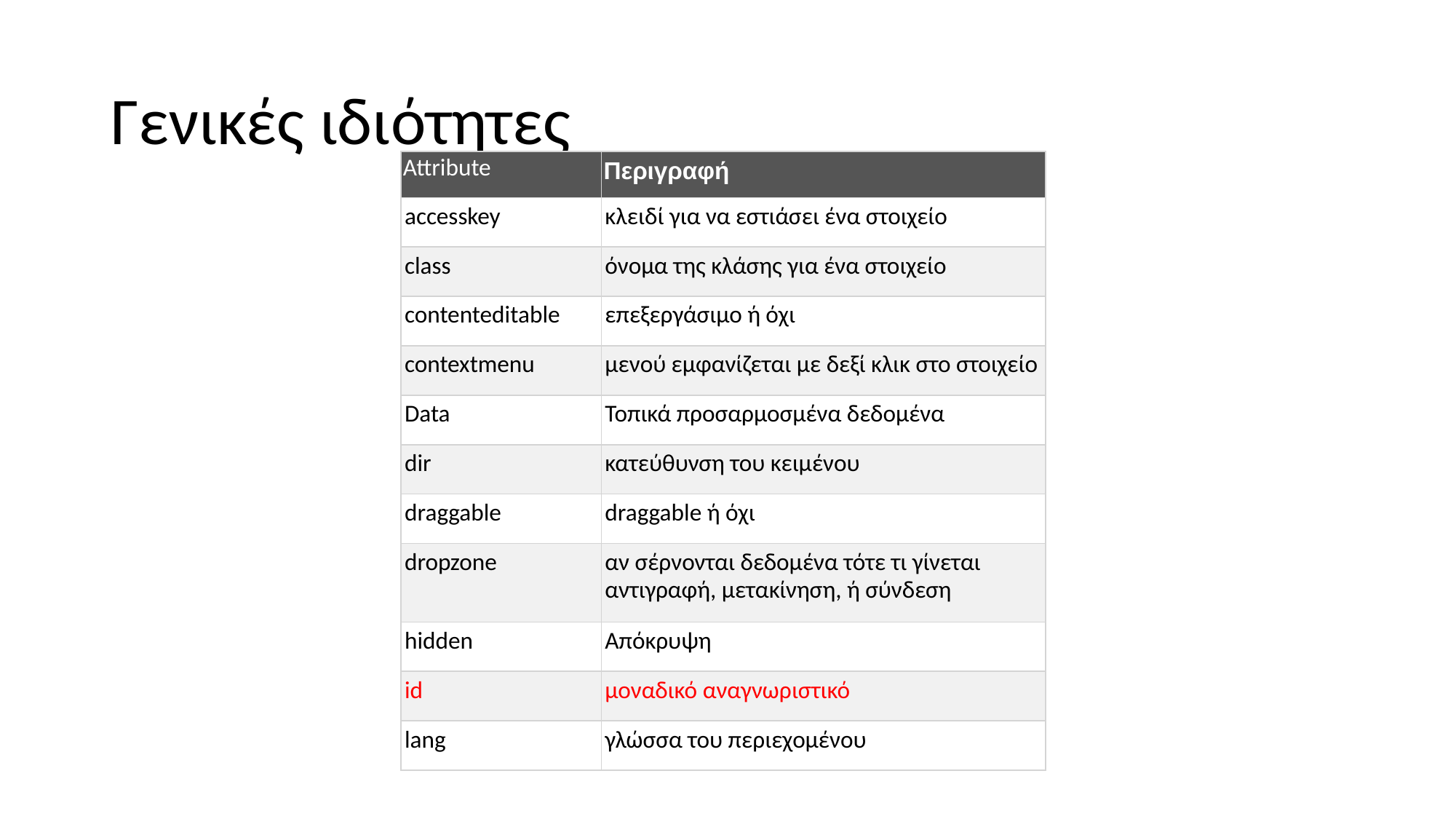

# Γενικές ιδιότητες
| Attribute | Περιγραφή |
| --- | --- |
| accesskey | κλειδί για να εστιάσει ένα στοιχείο |
| class | όνομα της κλάσης για ένα στοιχείο |
| contenteditable | επεξεργάσιμο ή όχι |
| contextmenu | μενού εμφανίζεται με δεξί κλικ στο στοιχείο |
| Data | Τοπικά προσαρμοσμένα δεδομένα |
| dir | κατεύθυνση του κειμένου |
| draggable | draggable ή όχι |
| dropzone | αν σέρνονται δεδομένα τότε τι γίνεται αντιγραφή, μετακίνηση, ή σύνδεση |
| hidden | Απόκρυψη |
| id | μοναδικό αναγνωριστικό |
| lang | γλώσσα του περιεχομένου |